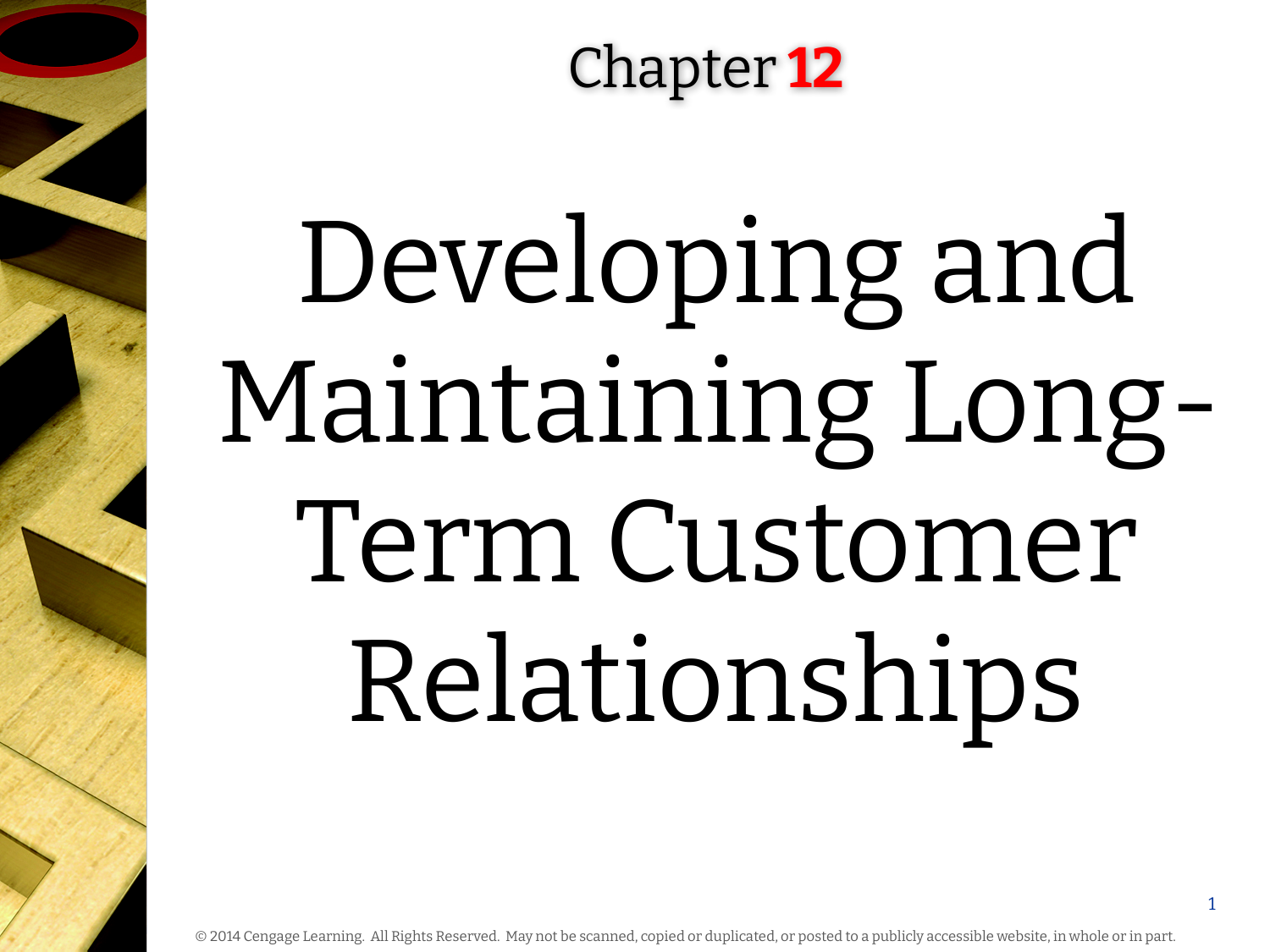

# Chapter 12
Developing and Maintaining Long-Term Customer Relationships
1